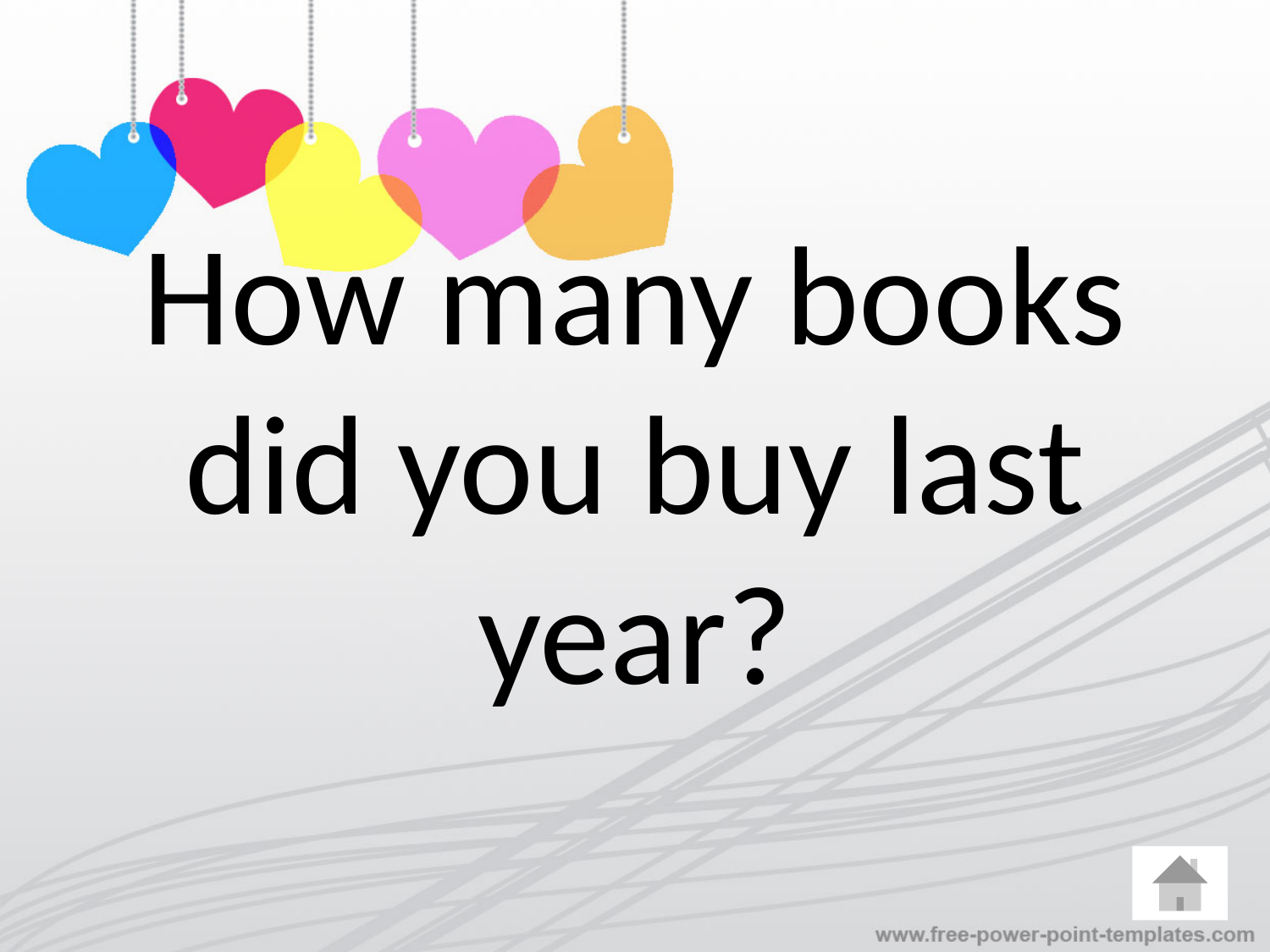

# How many books did you buy last year?